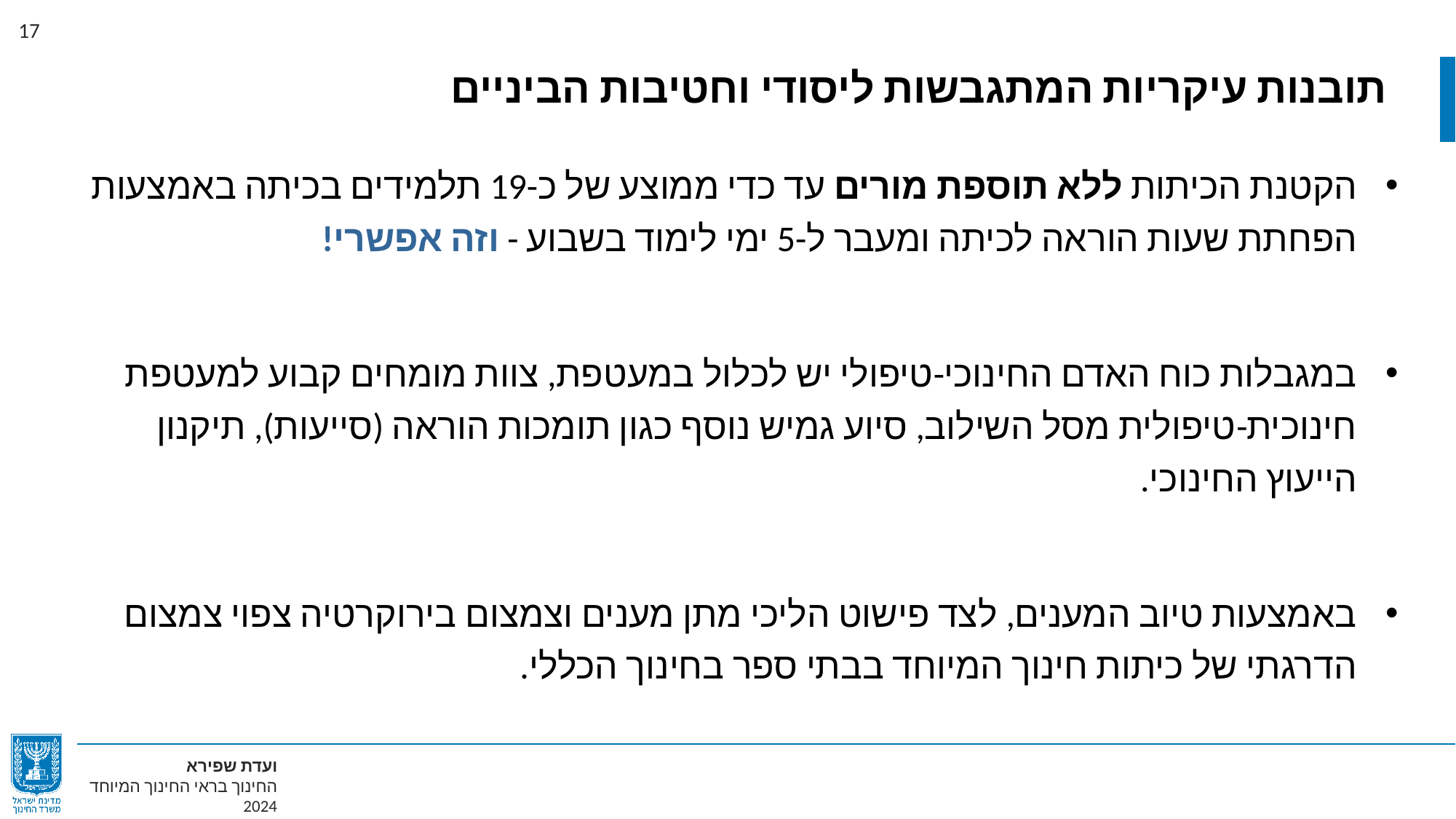

תובנות עיקריות המתגבשות ליסודי וחטיבות הביניים
הקטנת הכיתות ללא תוספת מורים עד כדי ממוצע של כ-19 תלמידים בכיתה באמצעות הפחתת שעות הוראה לכיתה ומעבר ל-5 ימי לימוד בשבוע - וזה אפשרי!

במגבלות כוח האדם החינוכי-טיפולי יש לכלול במעטפת, צוות מומחים קבוע למעטפת חינוכית-טיפולית מסל השילוב, סיוע גמיש נוסף כגון תומכות הוראה (סייעות), תיקנון הייעוץ החינוכי.

באמצעות טיוב המענים, לצד פישוט הליכי מתן מענים וצמצום בירוקרטיה צפוי צמצום הדרגתי של כיתות חינוך המיוחד בבתי ספר בחינוך הכללי.